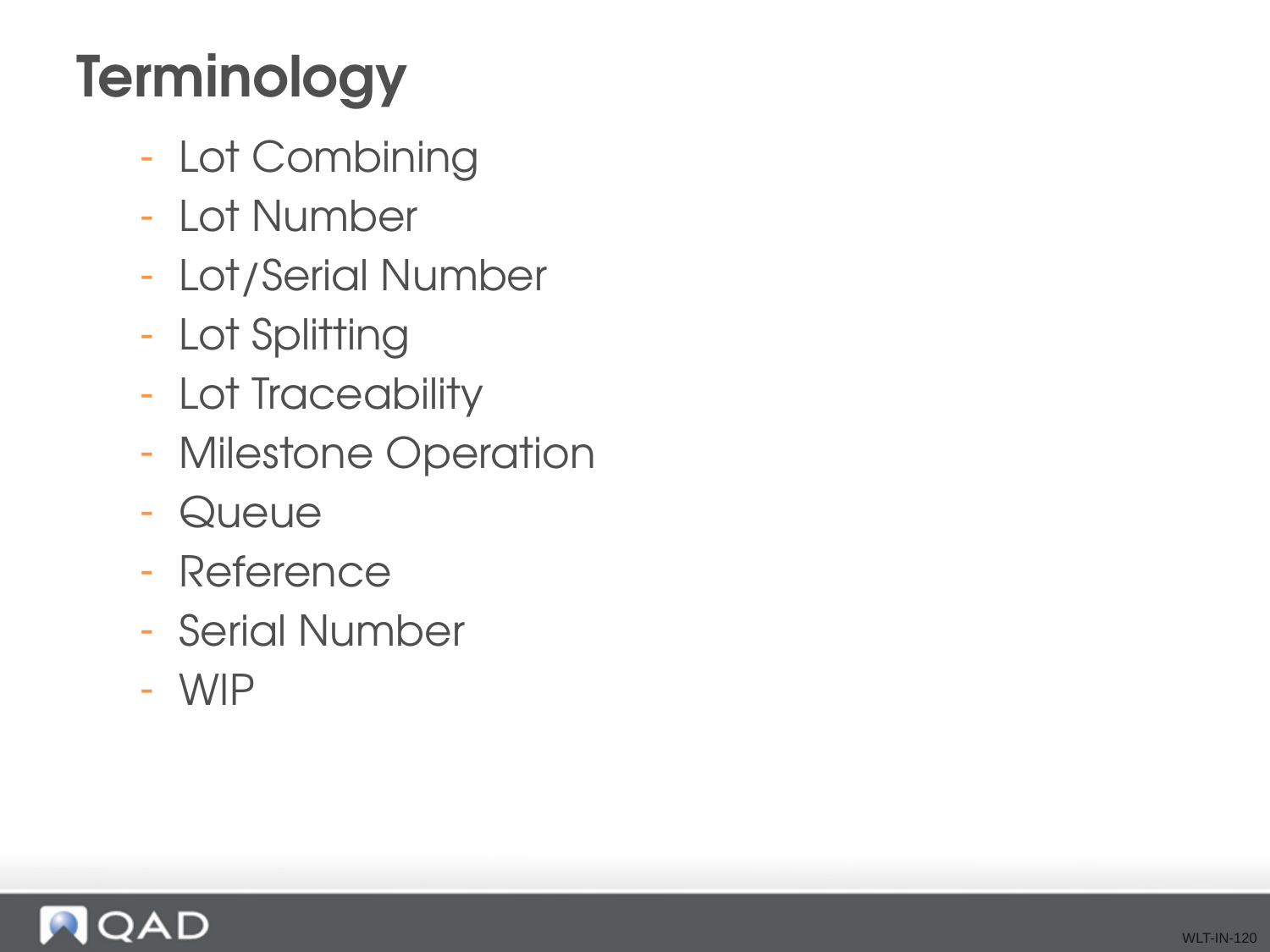

# Terminology
Lot Combining
Lot Number
Lot/Serial Number
Lot Splitting
Lot Traceability
Milestone Operation
Queue
Reference
Serial Number
WIP
WLT-IN-120